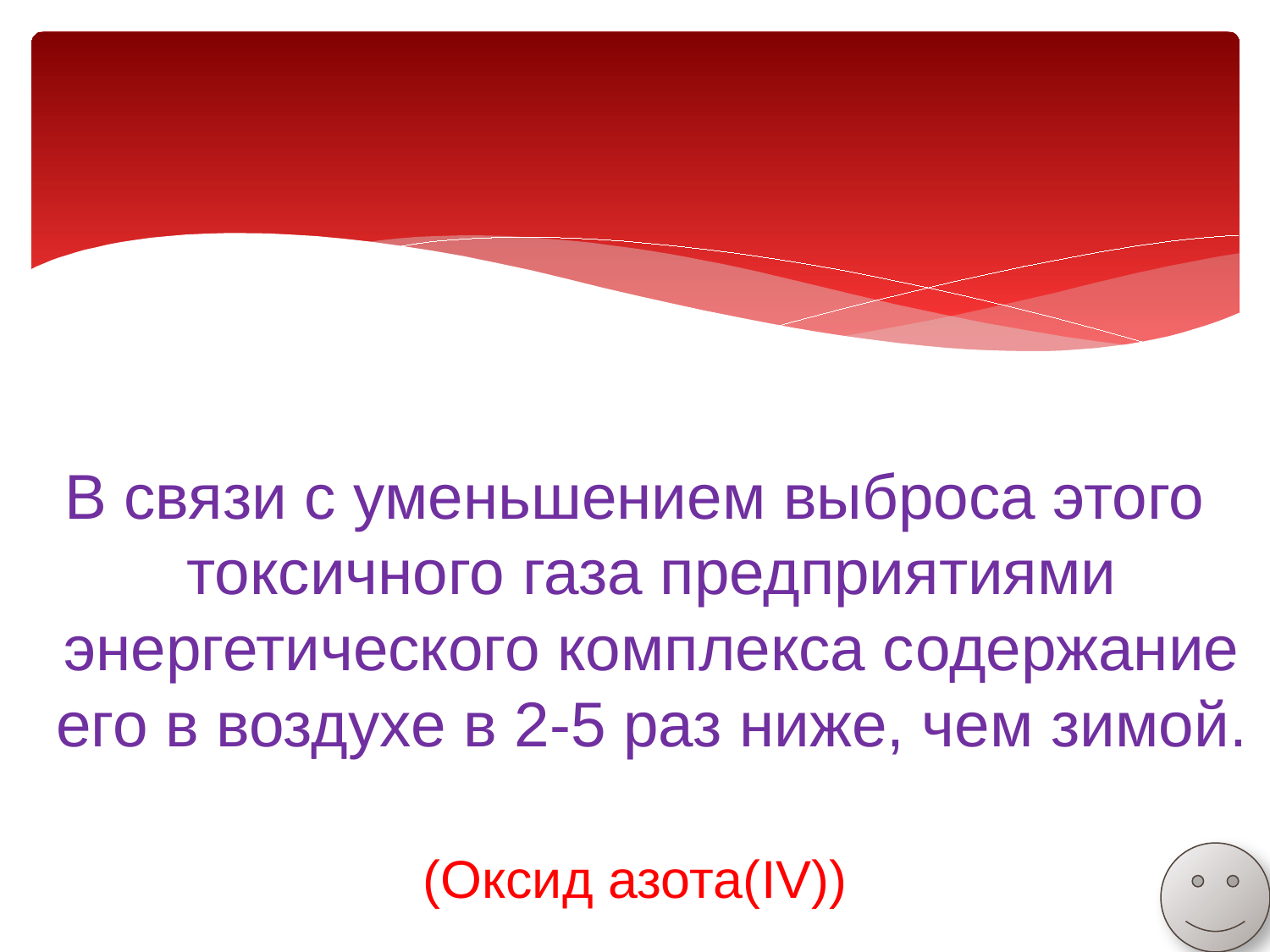

В связи с уменьшением выброса этого токсичного газа предприятиями энергетического комплекса содержание его в воздухе в 2-5 раз ниже, чем зимой.

(Оксид азота(IV))
#